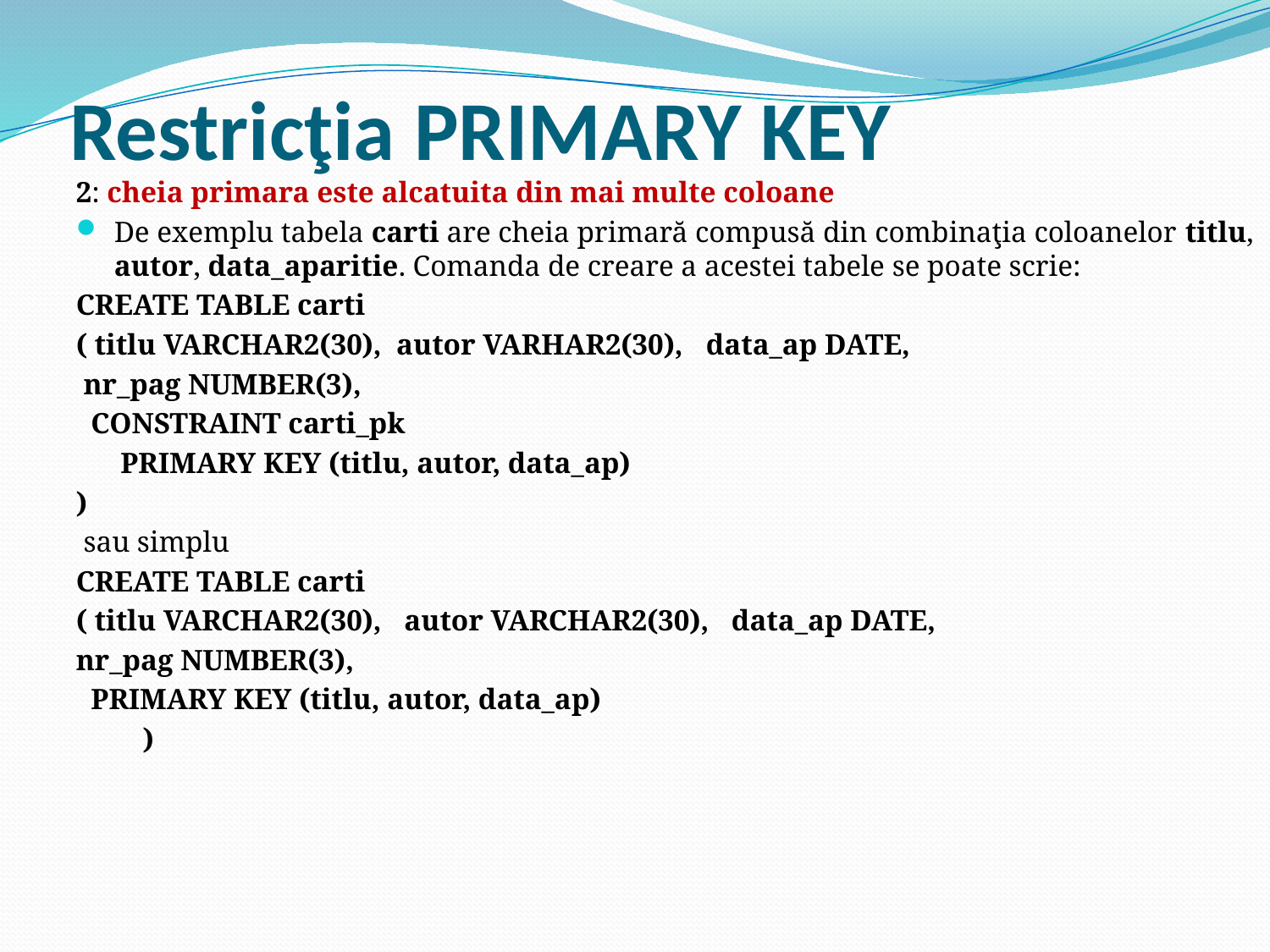

# Restricţia PRIMARY KEY
2: cheia primara este alcatuita din mai multe coloane
De exemplu tabela carti are cheia primară compusă din combinaţia coloanelor titlu, autor, data_aparitie. Comanda de creare a acestei tabele se poate scrie:
CREATE TABLE carti
( titlu VARCHAR2(30),  autor VARHAR2(30),   data_ap DATE,
 nr_pag NUMBER(3),
  CONSTRAINT carti_pk
      PRIMARY KEY (titlu, autor, data_ap)
)
 sau simplu
CREATE TABLE carti
( titlu VARCHAR2(30),   autor VARCHAR2(30),   data_ap DATE,
nr_pag NUMBER(3),
  PRIMARY KEY (titlu, autor, data_ap)
         )